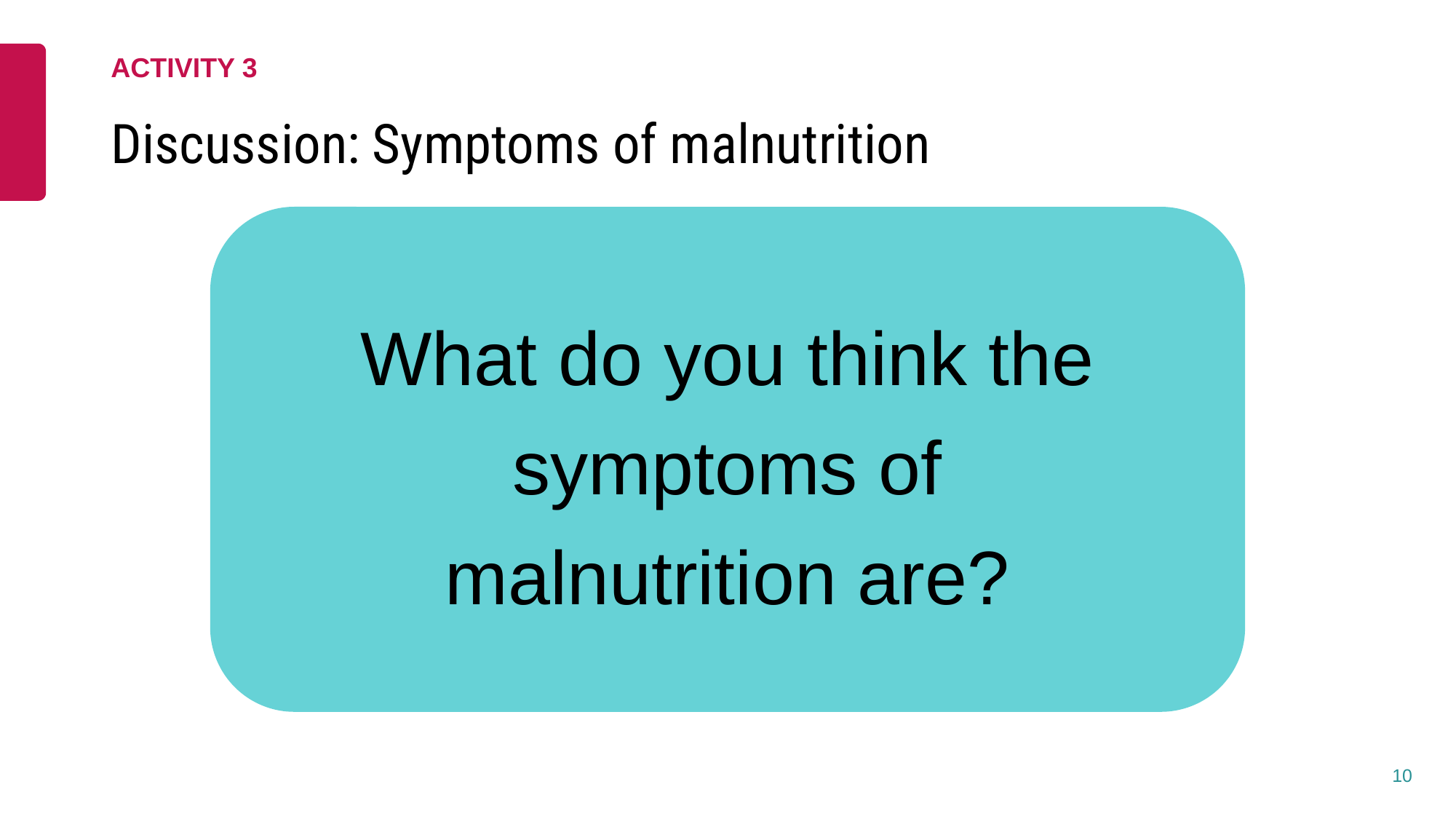

ACTIVITY 3
# Discussion: Symptoms of malnutrition

What do you think the symptoms of malnutrition are?
10